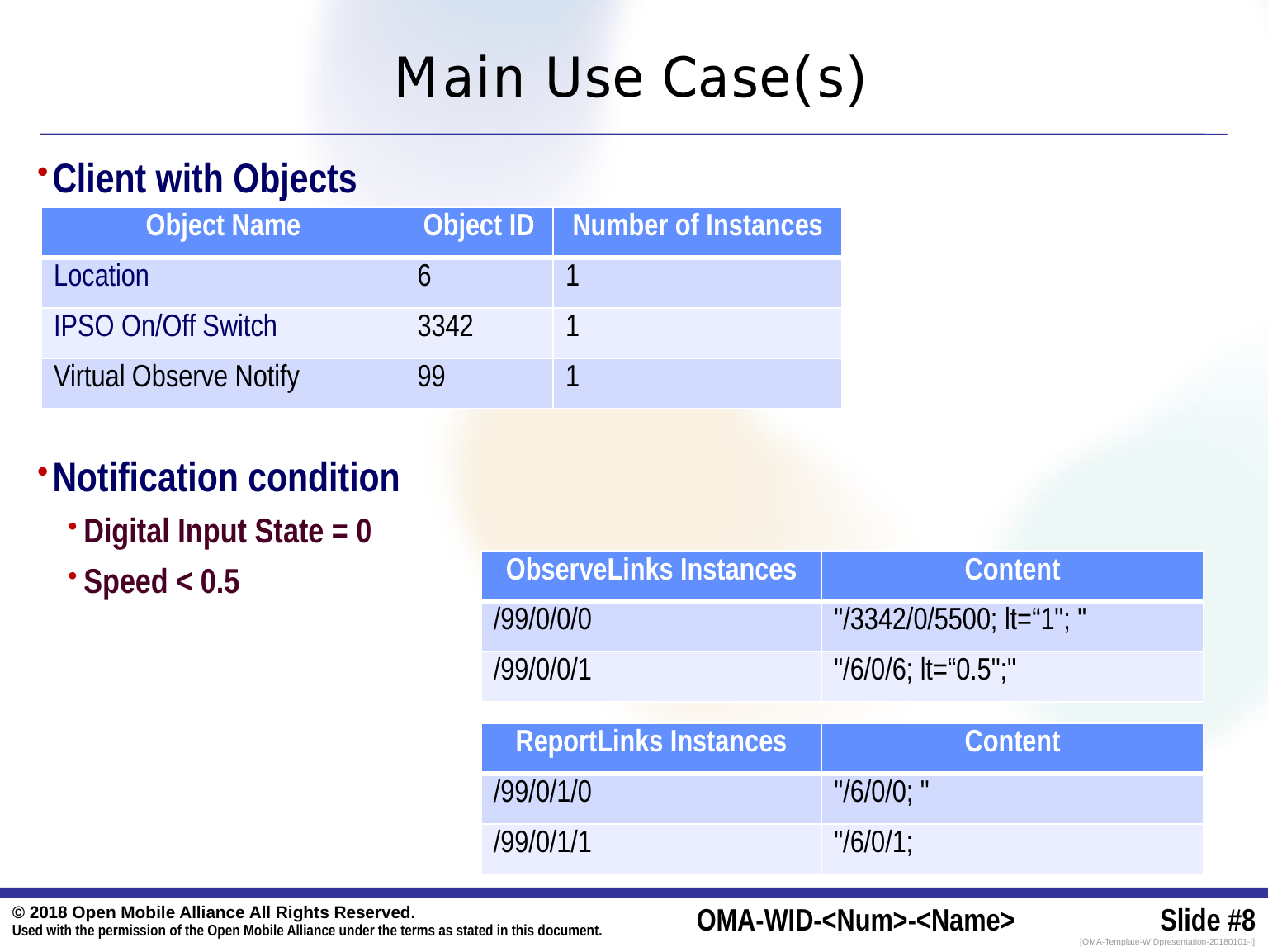

# Main Use Case(s)
Client with Objects

Notification condition
Digital Input State = 0
Speed < 0.5
| Object Name | Object ID | Number of Instances |
| --- | --- | --- |
| Location | 6 | 1 |
| IPSO On/Off Switch | 3342 | 1 |
| Virtual Observe Notify | 99 | 1 |
| ObserveLinks Instances | Content |
| --- | --- |
| /99/0/0/0 | "/3342/0/5500; lt=“1"; " |
| /99/0/0/1 | "/6/0/6; lt=“0.5";" |
| ReportLinks Instances | Content |
| --- | --- |
| /99/0/1/0 | "/6/0/0; " |
| /99/0/1/1 | "/6/0/1; |